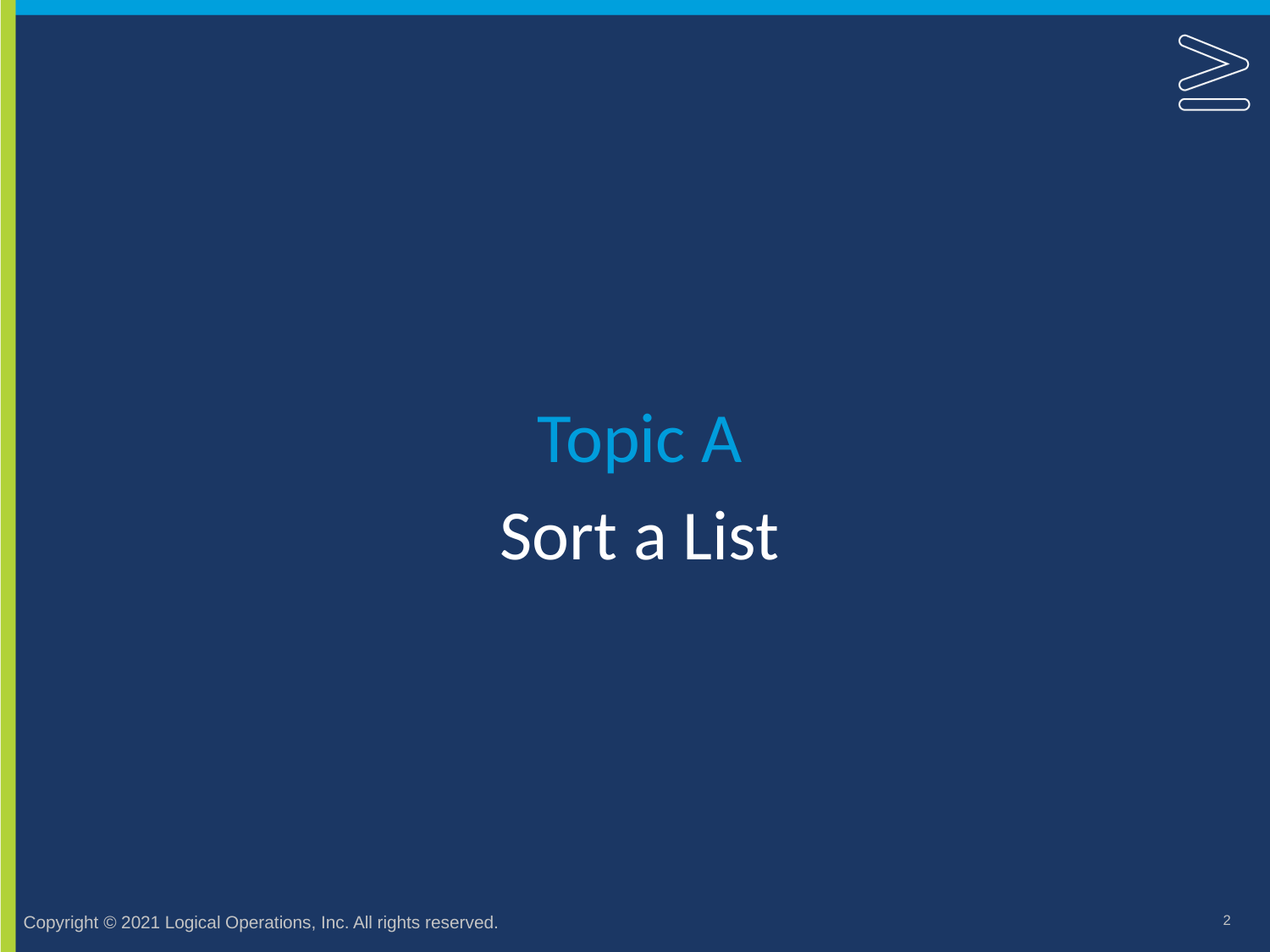

Topic A
# Sort a List
2